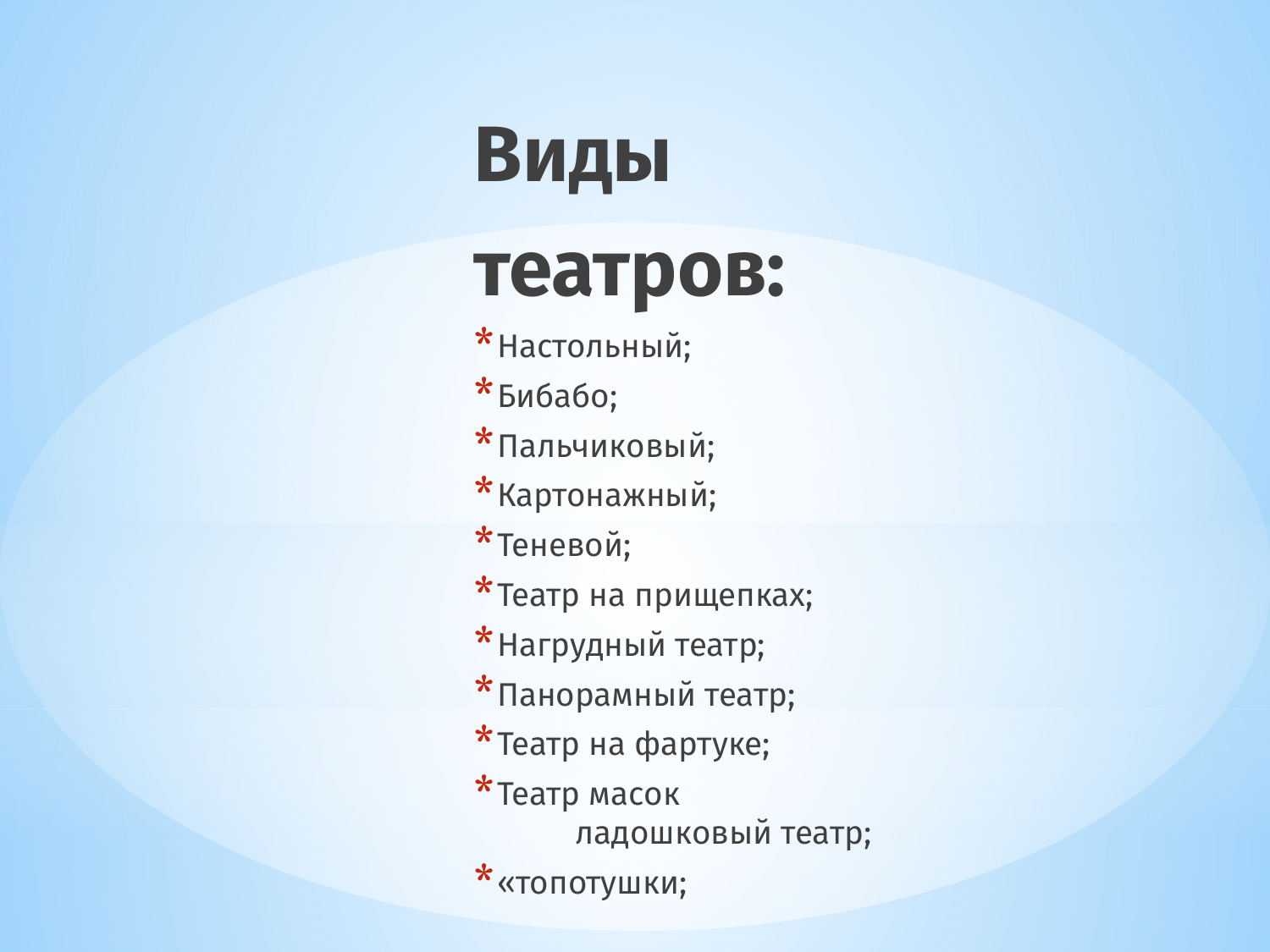

Виды
театров:
Настольный;
Бибабо;
Пальчиковый;
Картонажный;
Теневой;
Театр на прищепках;
Нагрудный театр;
Панорамный театр;
Театр на фартуке;
Театр масок                                                  ладошковый театр;
«топотушки;
#